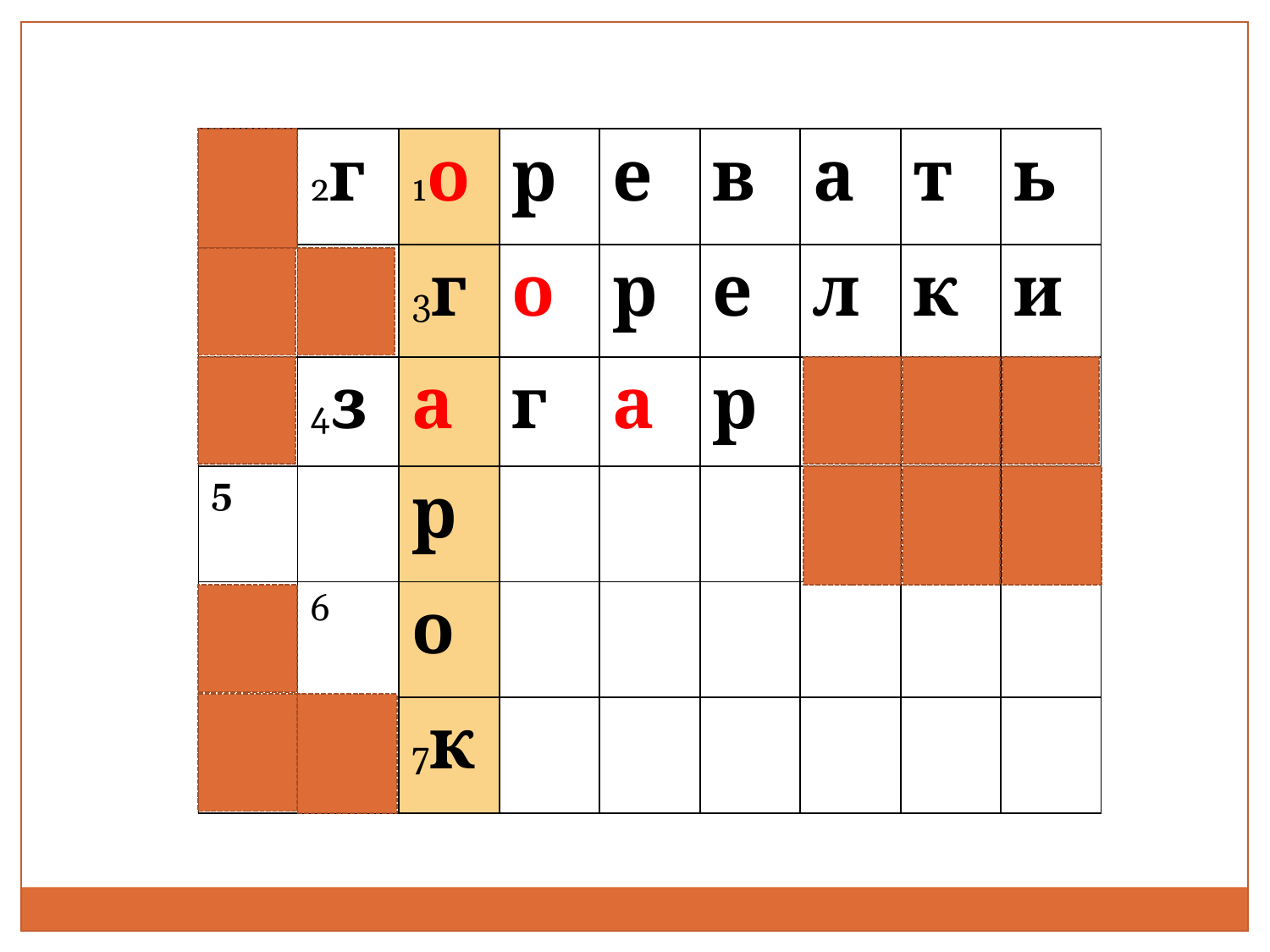

|  | 2г | 1о | р | е | в | а | т | ь |
| --- | --- | --- | --- | --- | --- | --- | --- | --- |
|  |  | 3г | о | р | е | л | к | и |
|  | 4з | а | г | а | р |  |  |  |
| 5 |  | р |  |  |  |  |  |  |
|  | 6 | о |  |  |  |  |  |  |
|  |  | 7к |  |  |  |  |  |  |